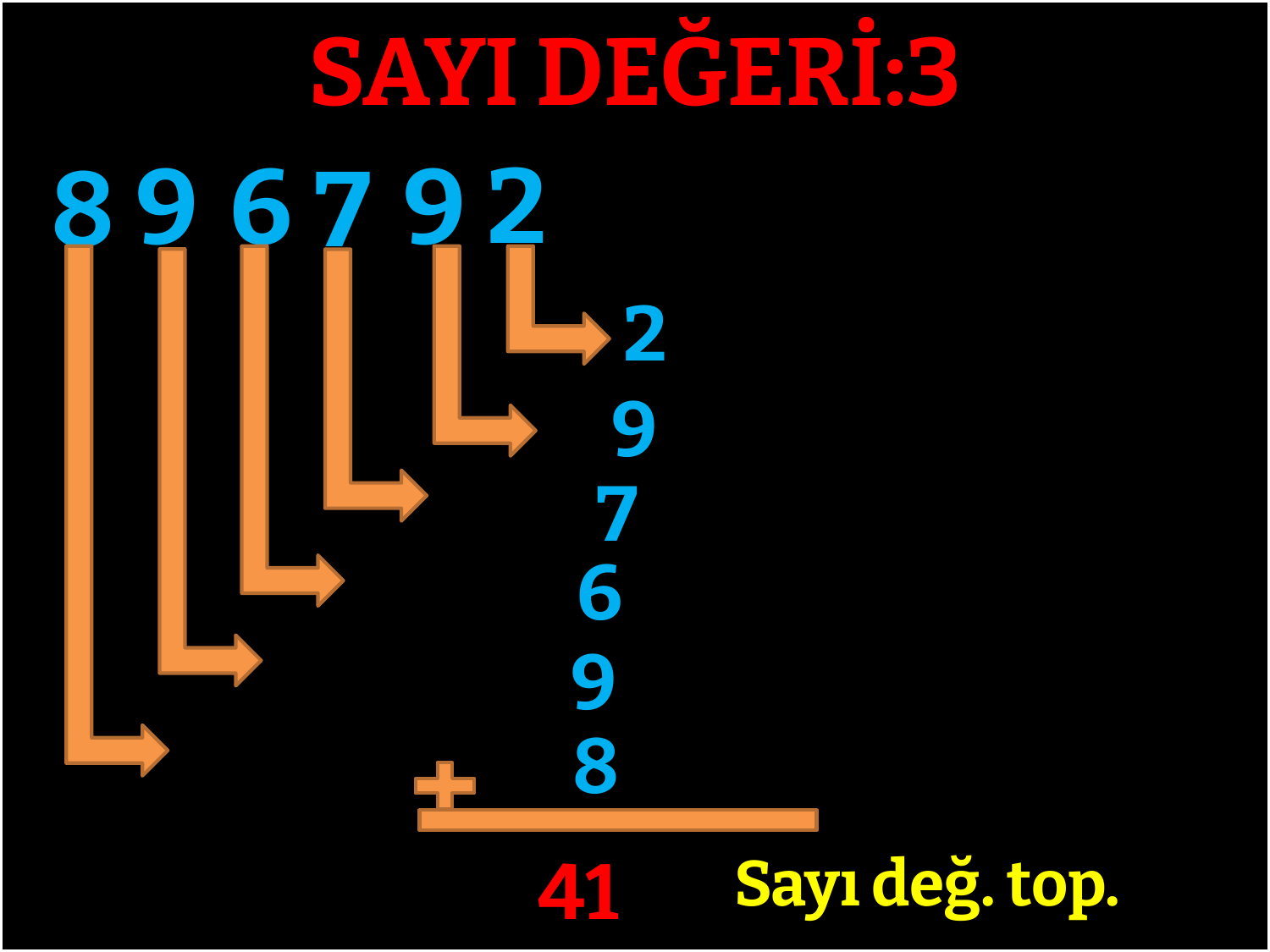

SAYI DEĞERİ:3

2
9
9
6
8
7

2
#

9

7

6
9
8

41
Sayı değ. top.